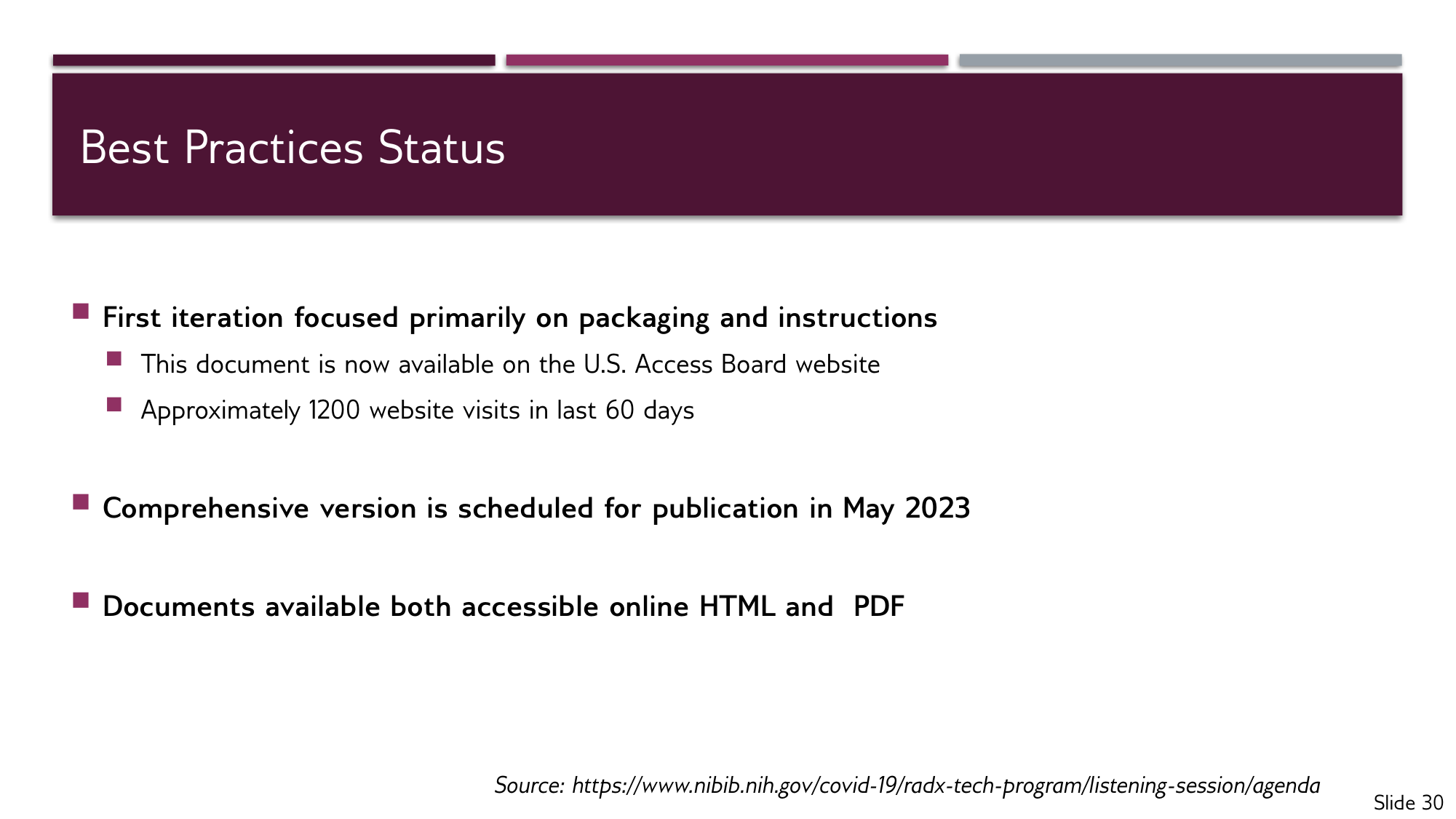

# Best Practices Status
First iteration focused primarily on packaging and instructions
This document is now available on the U.S. Access Board website
Approximately 1200 website visits in last 60 days

Comprehensive version is scheduled for publication in May 2023

Documents available both accessible online HTML and  PDF

Source: https://www.nibib.nih.gov/covid-19/radx-tech-program/listening-session/agenda
Slide 30